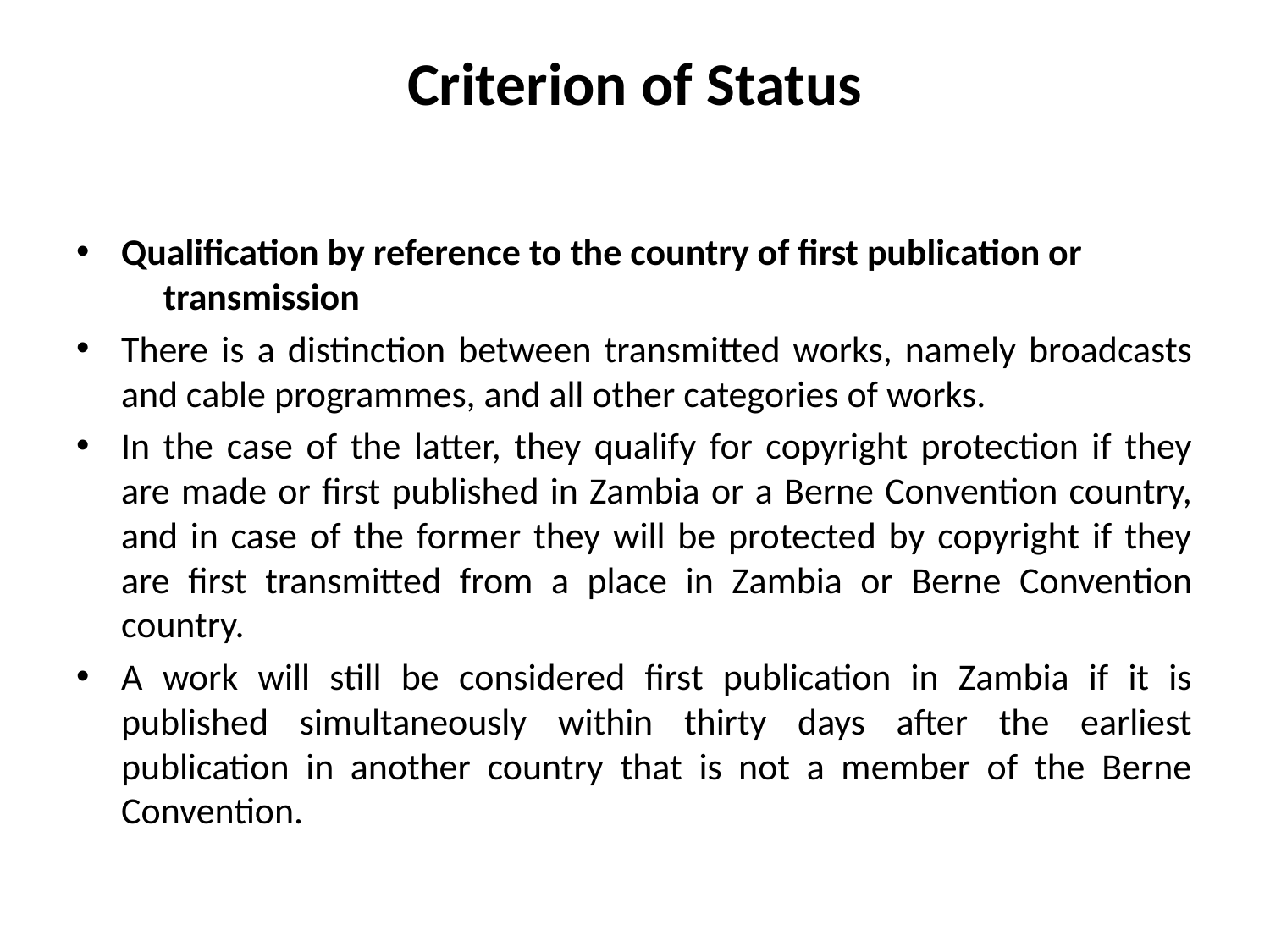

# Criterion of Status
Qualification by reference to the country of first publication or                   transmission
There is a distinction between transmitted works, namely broadcasts and cable programmes, and all other categories of works.
In the case of the latter, they qualify for copyright protection if they are made or first published in Zambia or a Berne Convention country, and in case of the former they will be protected by copyright if they are first transmitted from a place in Zambia or Berne Convention country.
A work will still be considered first publication in Zambia if it is published simultaneously within thirty days after the earliest publication in another country that is not a member of the Berne Convention.